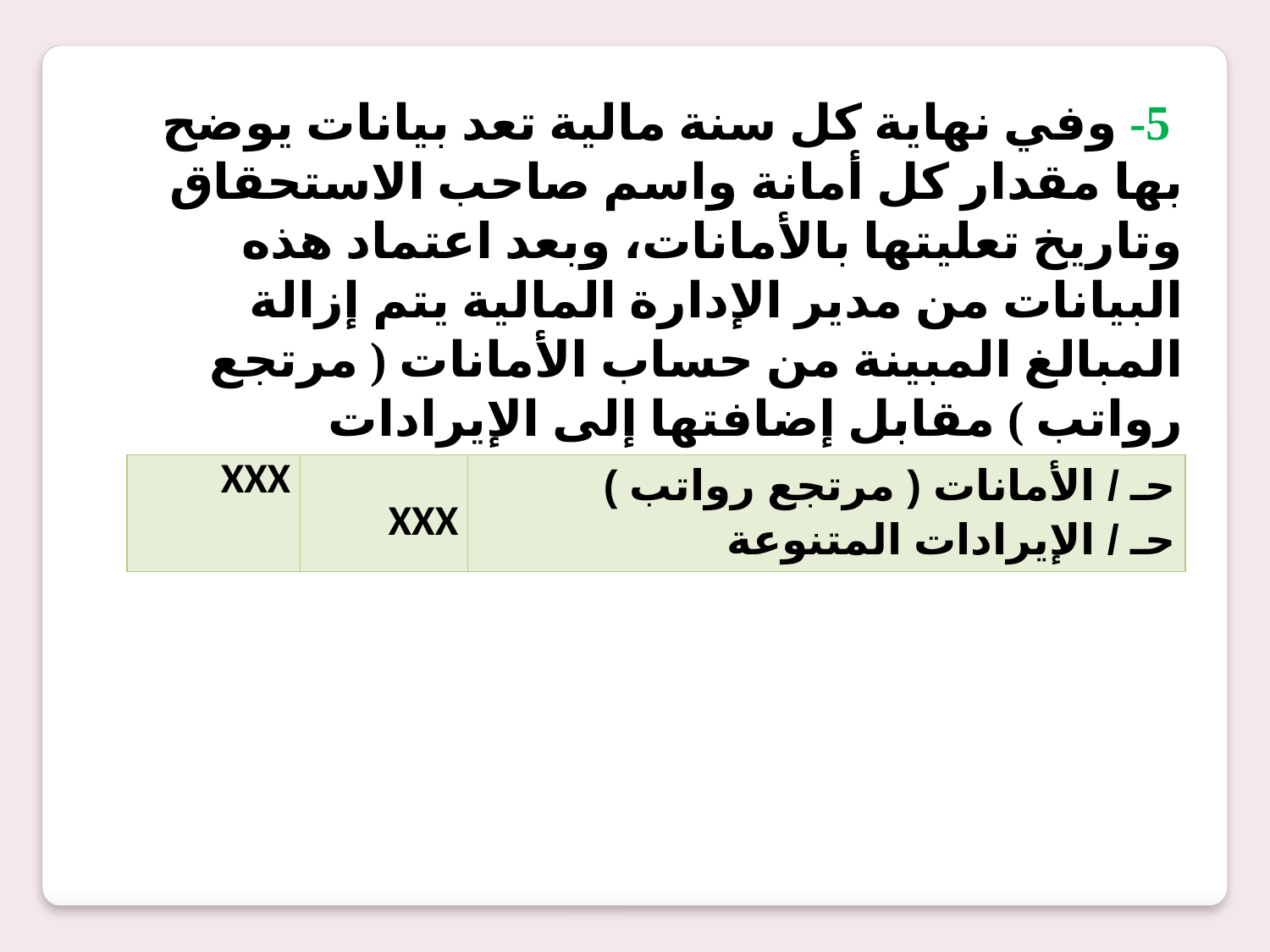

5- وفي نهاية كل سنة مالية تعد بيانات يوضح بها مقدار كل أمانة واسم صاحب الاستحقاق وتاريخ تعليتها بالأمانات، وبعد اعتماد هذه البيانات من مدير الإدارة المالية يتم إزالة المبالغ المبينة من حساب الأمانات ( مرتجع رواتب ) مقابل إضافتها إلى الإيرادات المتنوعة وذلك بموجب إذن تسوية يكون القيد من واقعه :

| XXX | XXX | حـ / الأمانات ( مرتجع رواتب ) حـ / الإيرادات المتنوعة |
| --- | --- | --- |